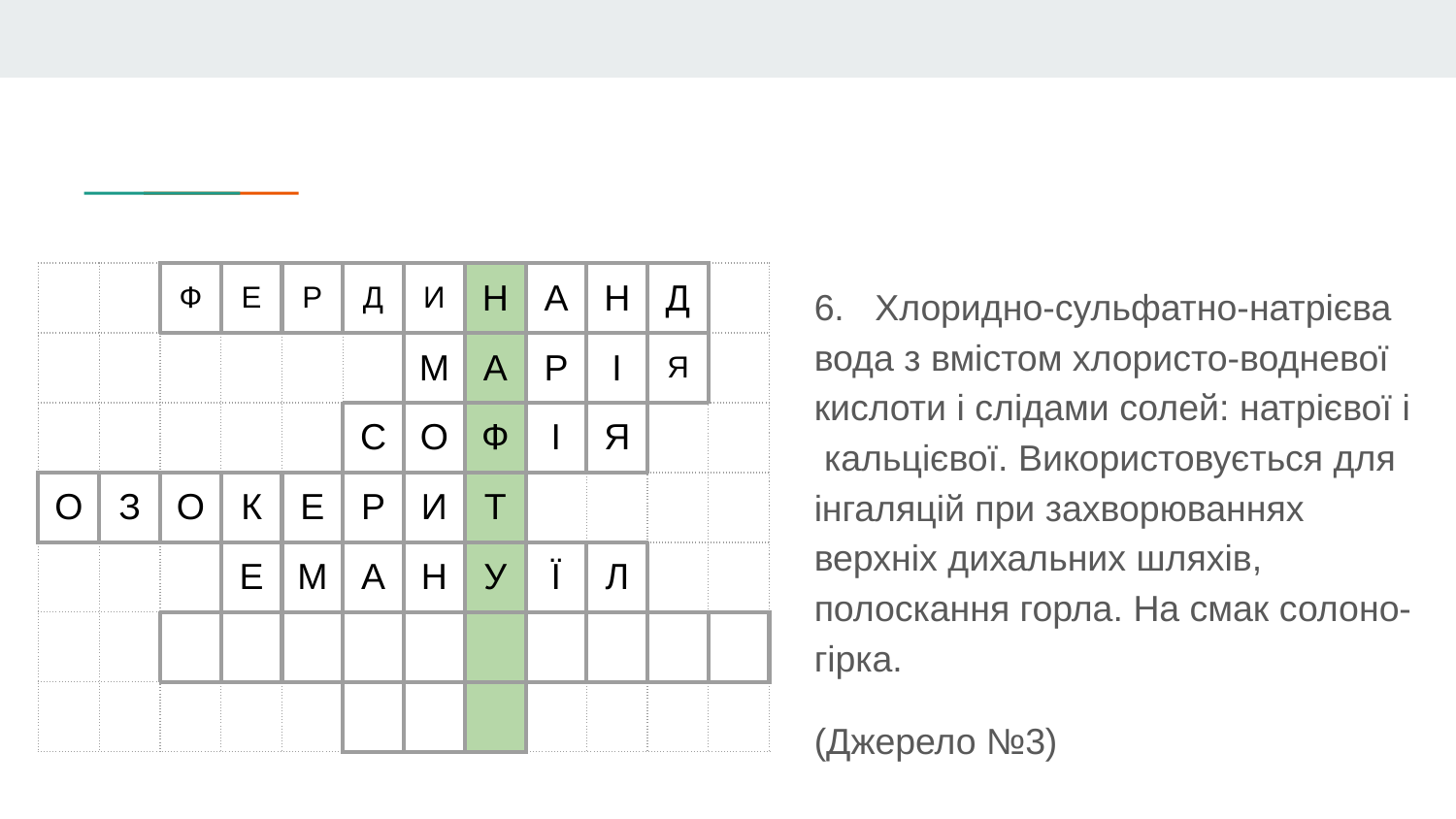

|  |  | Ф | Е | Р | Д | И | Н | А | Н | Д |  |
| --- | --- | --- | --- | --- | --- | --- | --- | --- | --- | --- | --- |
|  |  |  |  |  |  | М | А | Р | І | Я |  |
|  |  |  |  |  | С | О | Ф | І | Я |  |  |
| О | З | О | К | Е | Р | И | Т |  |  |  |  |
|  |  |  | Е | М | А | Н | У | Ї | Л |  |  |
|  |  |  |  |  |  |  |  |  |  |  |  |
|  |  |  |  |  |  |  |  |  |  |  |  |
6.   Хлоридно-сульфатно-натрієва вода з вмістом хлористо-водневої кислоти і слідами солей: натрієвої і  кальцієвої. Використовується для інгаляцій при захворюваннях верхніх дихальних шляхів, полоскання горла. На смак солоно-гірка.
(Джерело №3)